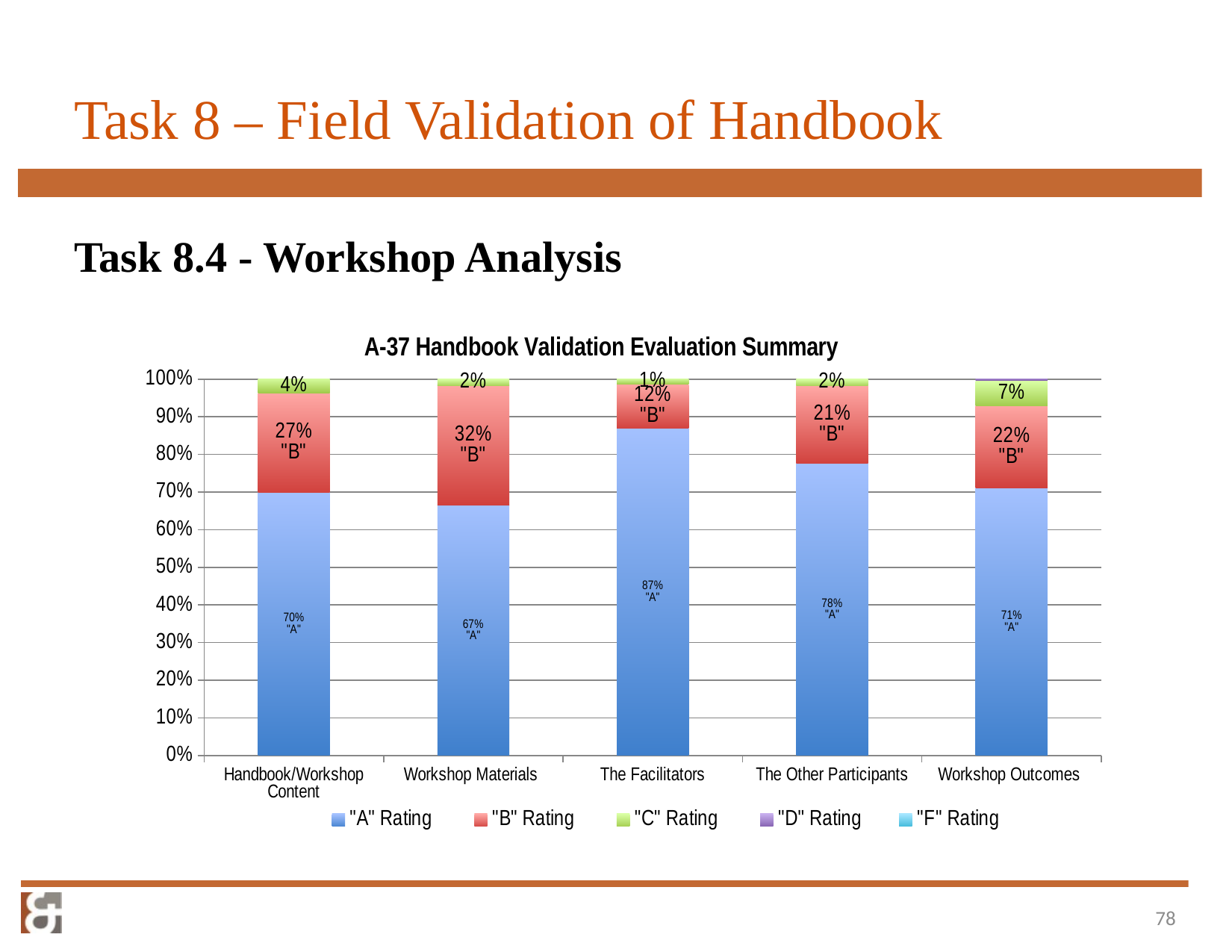

# Task 8 – Field Validation of Handbook
Task 8.4 - Workshop Analysis

### Chart: A-37 Handbook Validation Evaluation Summary

| Category | "A" Rating   | "B" Rating   | "C" Rating   | "D" Rating  | "F" Rating  |
|---|---|---|---|---|---|
| Handbook/Workshop Content | 0.698655913978495 | 0.26505376344086 | 0.0362903225806452 | 0.0 | 0.0 |
| Workshop Materials  | 0.66505376344086 | 0.318817204301075 | 0.0161290322580645 | 0.0 | 0.0 |
| The Facilitators | 0.869982078853047 | 0.116487455197133 | 0.0135304659498208 | 0.0 | 0.0 |
| The Other Participants | 0.775985663082437 | 0.20752688172043 | 0.0164874551971326 | 0.0 | 0.0 |
| Workshop Outcomes  | 0.710483870967742 | 0.218906810035842 | 0.067921146953405 | 0.00268817204301075 | 0.0 |